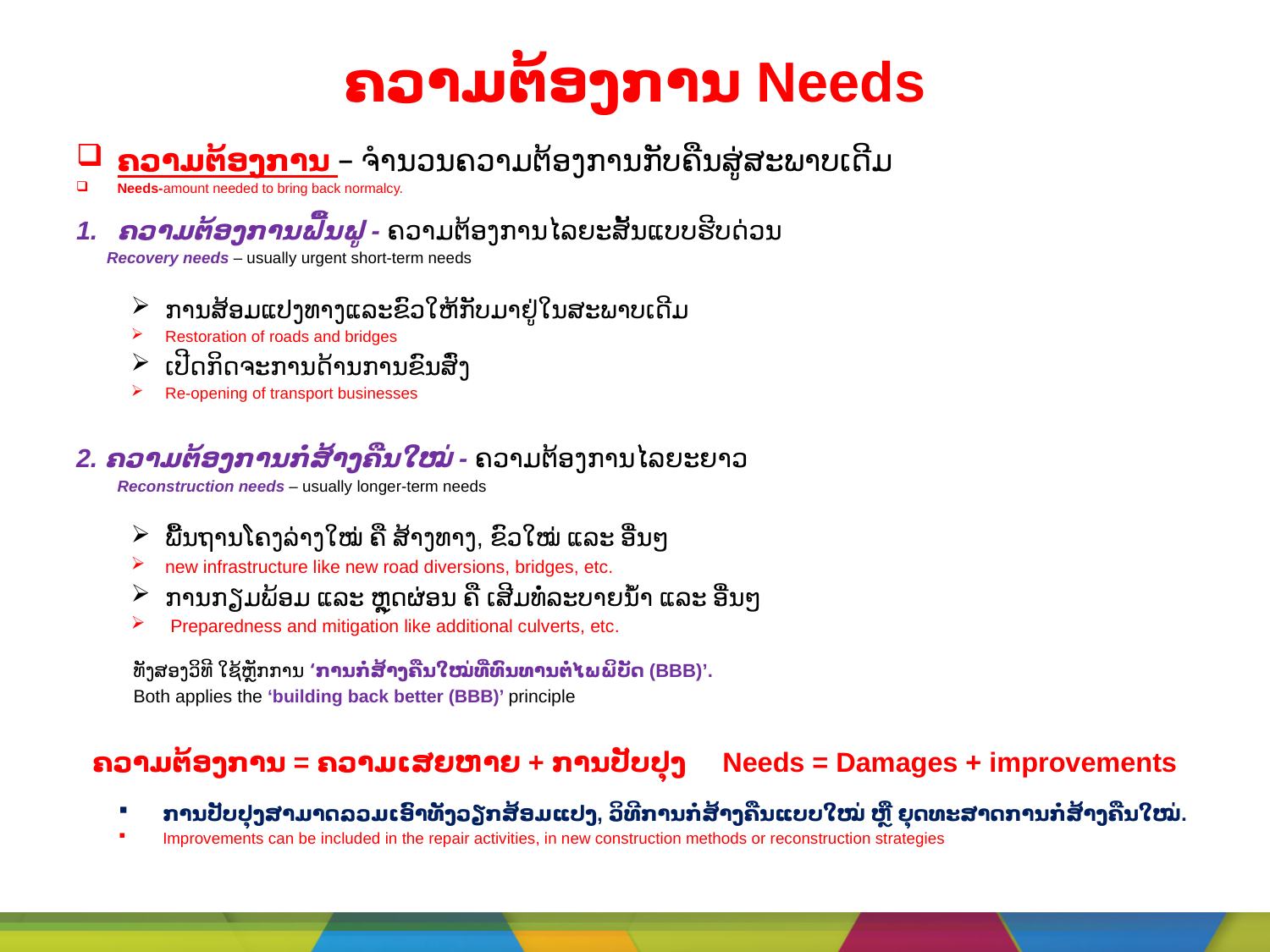

# ຄວາມຕ້ອງການ Needs
ຄວາມຕ້ອງການ – ຈໍານວນຄວາມຕ້ອງການກັບຄືນສູ່ສະພາບເດີມ
Needs-amount needed to bring back normalcy.

ຄວາມຕ້ອງການຟື້ນຟູ - ຄວາມຕ້ອງການໄລຍະສັ້ນແບບຮີບດ່ວນ
        Recovery needs – usually urgent short-term needs

ການສ້ອມແປງທາງແລະຂົວໃຫ້ກັບມາຢູ່ໃນສະພາບເດີມ
Restoration of roads and bridges
ເປີດກິດຈະການດ້ານການຂົນສົ່ງ
Re-opening of transport businesses

2. ຄວາມຕ້ອງການກໍ່ສ້າງຄືນໃໝ່ - ຄວາມຕ້ອງການໄລຍະຍາວ
    	Reconstruction needs – usually longer-term needs

ພື້ນຖານໂຄງລ່າງໃໝ່ ຄື ສ້າງທາງ, ຂົວໃໝ່ ແລະ ອື່ນໆ
new infrastructure like new road diversions, bridges, etc.
ການກຽມພ້ອມ ແລະ ຫຼຸດຜ່ອນ ຄື ເສີມທໍ່ລະບາຍນໍ້າ ແລະ ອື່ນໆ
 Preparedness and mitigation like additional culverts, etc.

	 ທັງສອງວິທີ ໃຊ້ຫຼັກການ ‘ການກໍ່ສ້າງຄືນໃໝ່ທີ່ທົນທານຕໍ່ໄພພິບັດ (BBB)’.
	 Both applies the ‘building back better (BBB)’ principle

ຄວາມຕ້ອງການ = ຄວາມເສຍຫາຍ + ການປັບປຸງ     Needs = Damages + improvements

ການປັບປຸງສາມາດລວມເອົາທັງວຽກສ້ອມແປງ, ວິທີການກໍ່ສ້າງຄືນແບບໃໝ່ ຫຼື ຍຸດທະສາດການກໍ່ສ້າງຄືນໃໝ່.
Improvements can be included in the repair activities, in new construction methods or reconstruction strategies